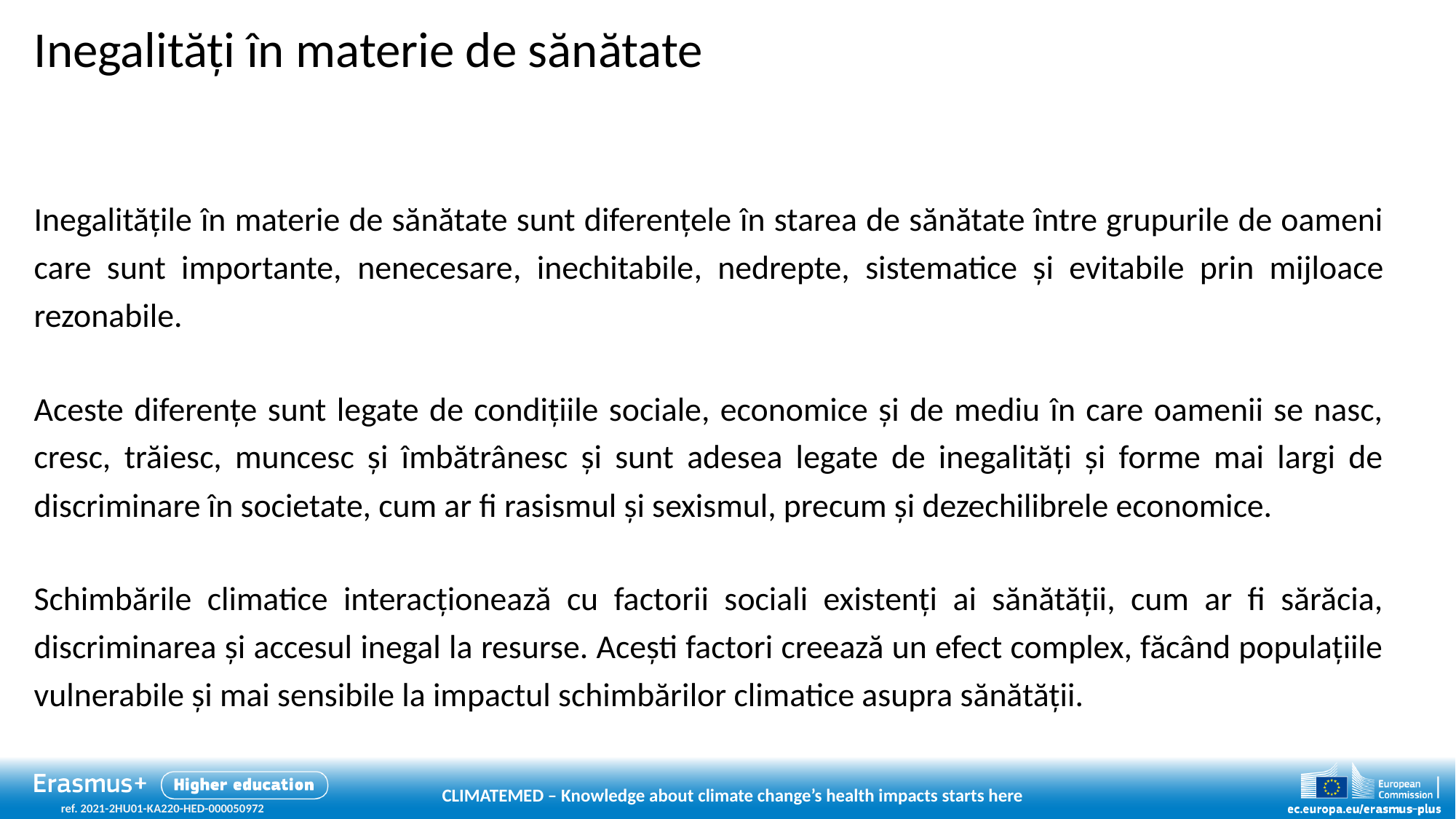

# Inegalități în materie de sănătate
Inegalitățile în materie de sănătate sunt diferențele în starea de sănătate între grupurile de oameni care sunt importante, nenecesare, inechitabile, nedrepte, sistematice și evitabile prin mijloace rezonabile.
Aceste diferențe sunt legate de condițiile sociale, economice și de mediu în care oamenii se nasc, cresc, trăiesc, muncesc și îmbătrânesc și sunt adesea legate de inegalități și forme mai largi de discriminare în societate, cum ar fi rasismul și sexismul, precum și dezechilibrele economice.
Schimbările climatice interacționează cu factorii sociali existenți ai sănătății, cum ar fi sărăcia, discriminarea și accesul inegal la resurse. Acești factori creează un efect complex, făcând populațiile vulnerabile și mai sensibile la impactul schimbărilor climatice asupra sănătății.